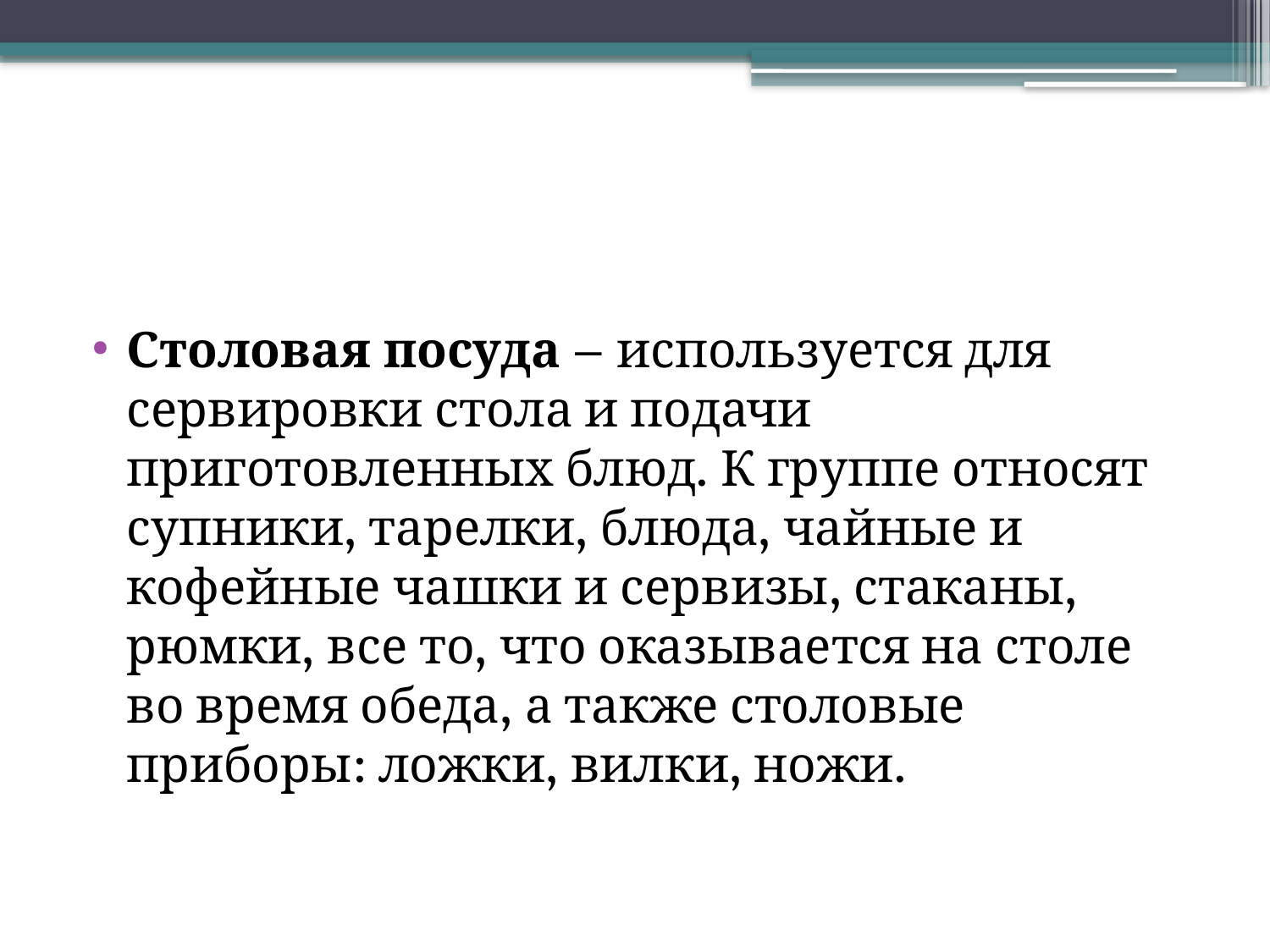

Столовая посуда – используется для сервировки стола и подачи приготовленных блюд. К группе относят супники, тарелки, блюда, чайные и кофейные чашки и сервизы, стаканы, рюмки, все то, что оказывается на столе во время обеда, а также столовые приборы: ложки, вилки, ножи.